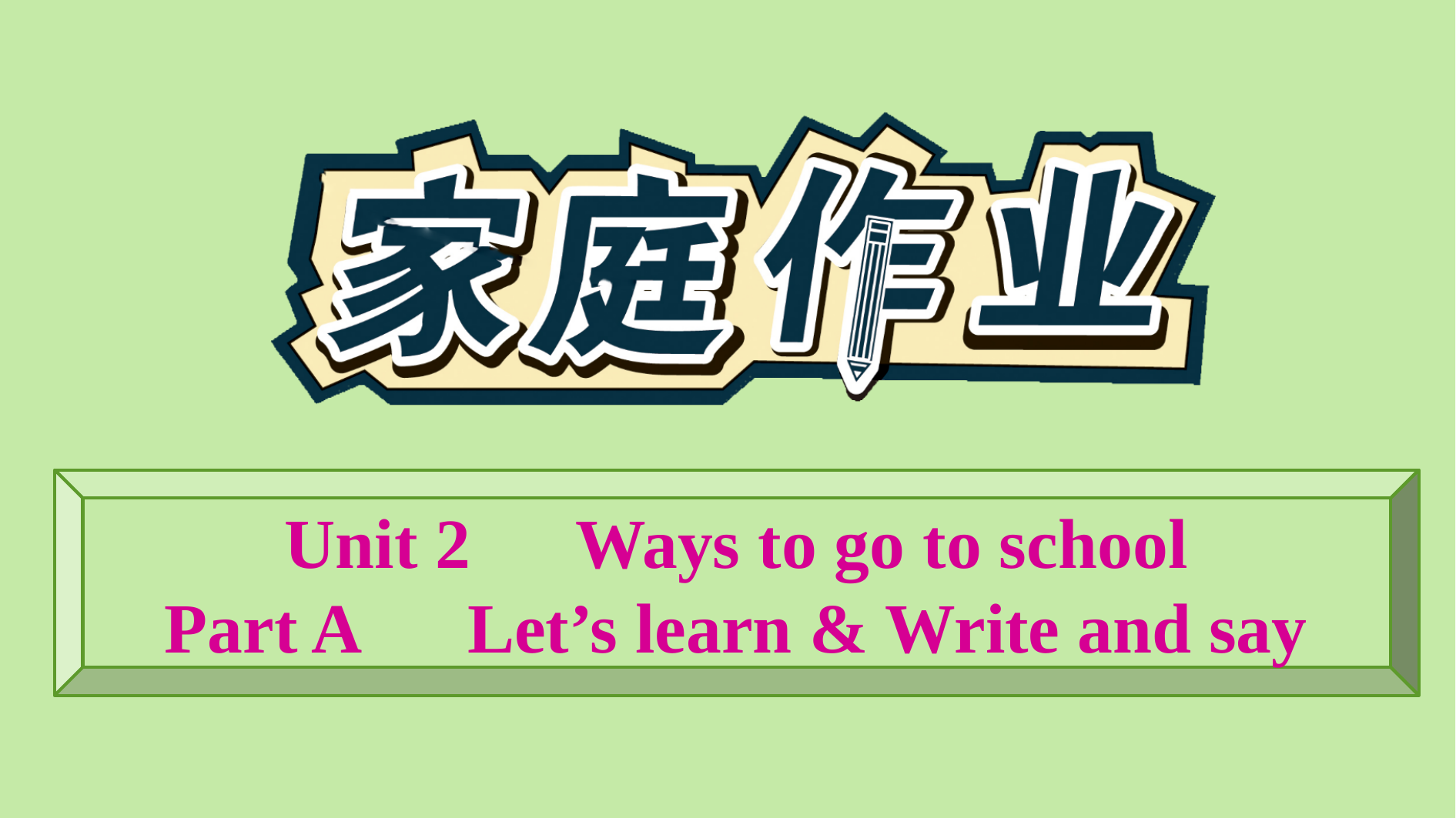

Unit 2　Ways to go to school
Part A　Let’s learn & Write and say